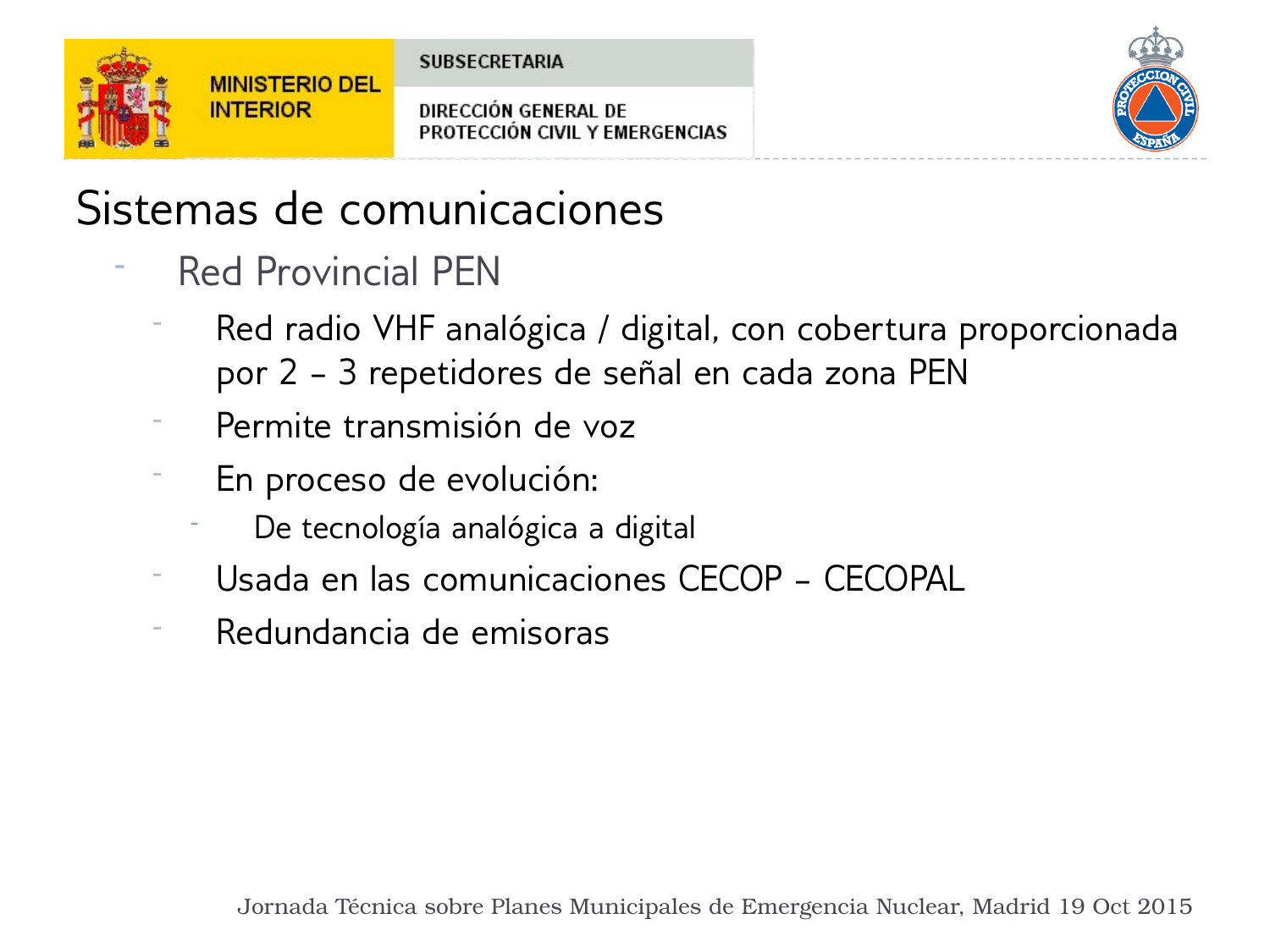

Sistemas de comunicaciones
Red Provincial PEN
Red radio VHF analógica / digital, con cobertura proporcionada por 2 – 3 repetidores de señal en cada zona PEN
Permite transmisión de voz
En proceso de evolución:
De tecnología analógica a digital
Usada en las comunicaciones CECOP – CECOPAL
Redundancia de emisoras